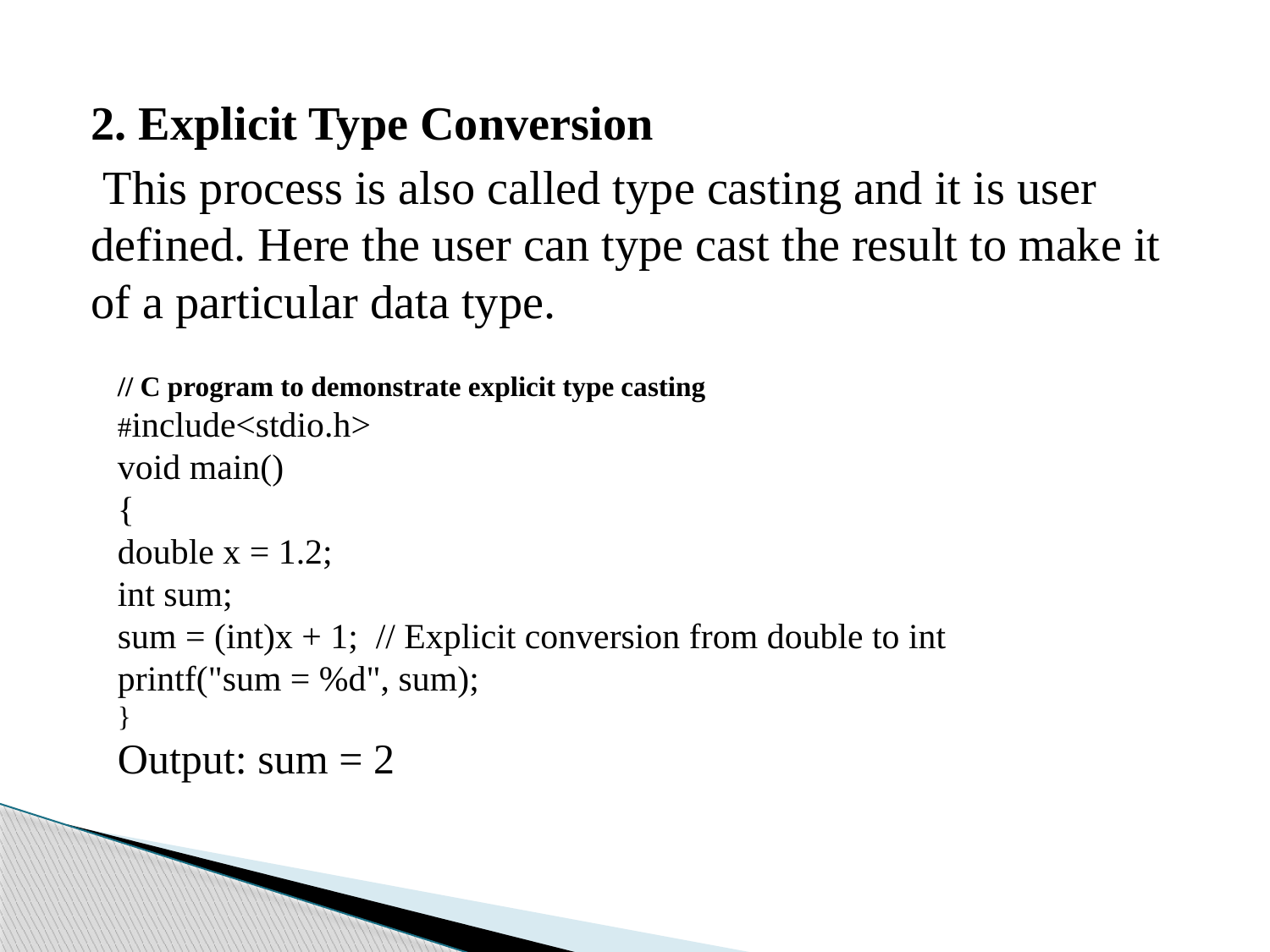

2. Explicit Type Conversion
 This process is also called type casting and it is user defined. Here the user can type cast the result to make it of a particular data type.

// C program to demonstrate explicit type casting
#include<stdio.h>
void main()
{
double x = 1.2;
int sum;
sum = (int)x + 1;  // Explicit conversion from double to int
printf("sum = %d", sum);
}
Output: sum = 2